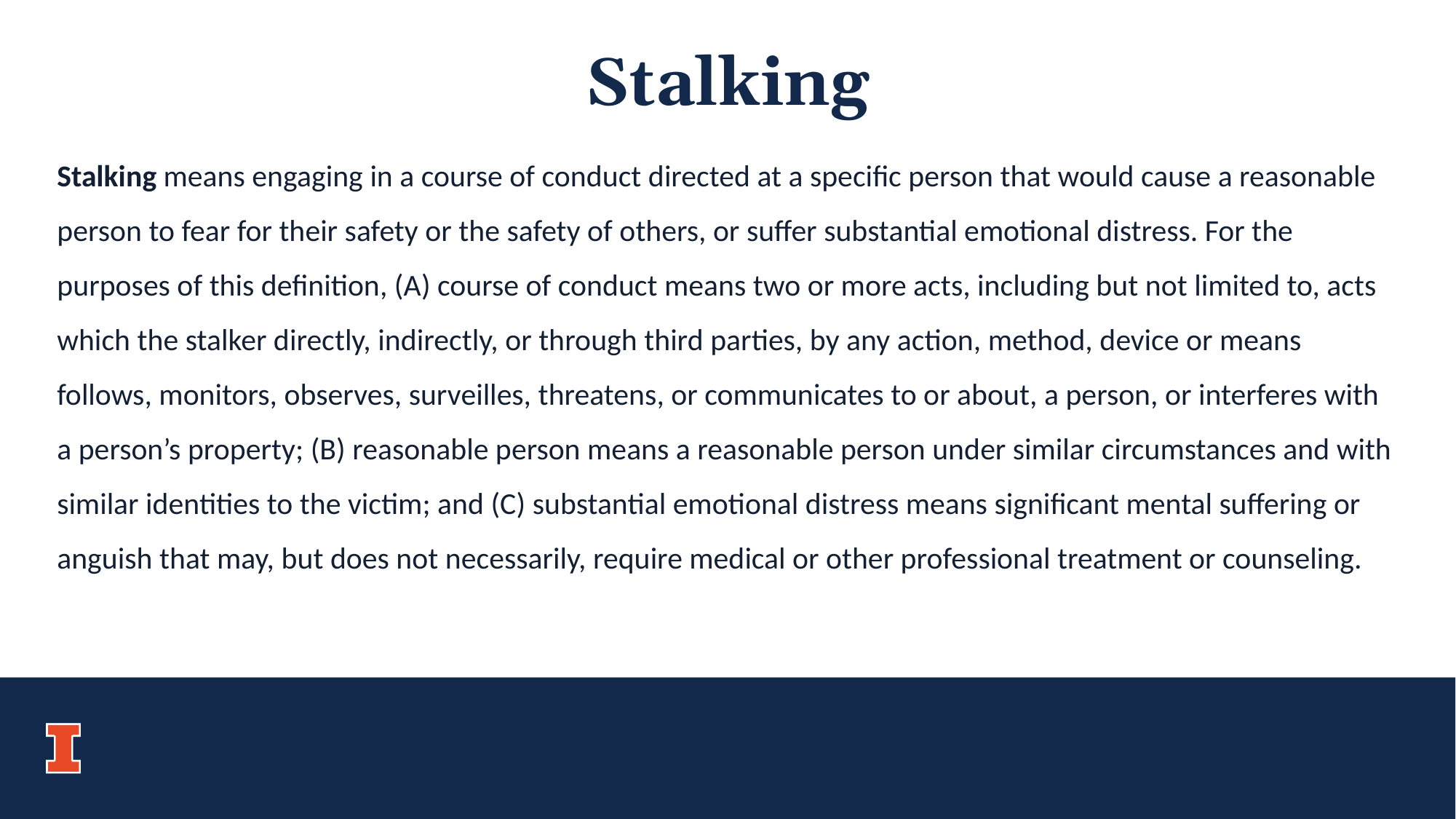

Stalking
Stalking means engaging in a course of conduct directed at a specific person that would cause a reasonable person to fear for their safety or the safety of others, or suffer substantial emotional distress. For the purposes of this definition, (A) course of conduct means two or more acts, including but not limited to, acts which the stalker directly, indirectly, or through third parties, by any action, method, device or means follows, monitors, observes, surveilles, threatens, or communicates to or about, a person, or interferes with a person’s property; (B) reasonable person means a reasonable person under similar circumstances and with similar identities to the victim; and (C) substantial emotional distress means significant mental suffering or anguish that may, but does not necessarily, require medical or other professional treatment or counseling.